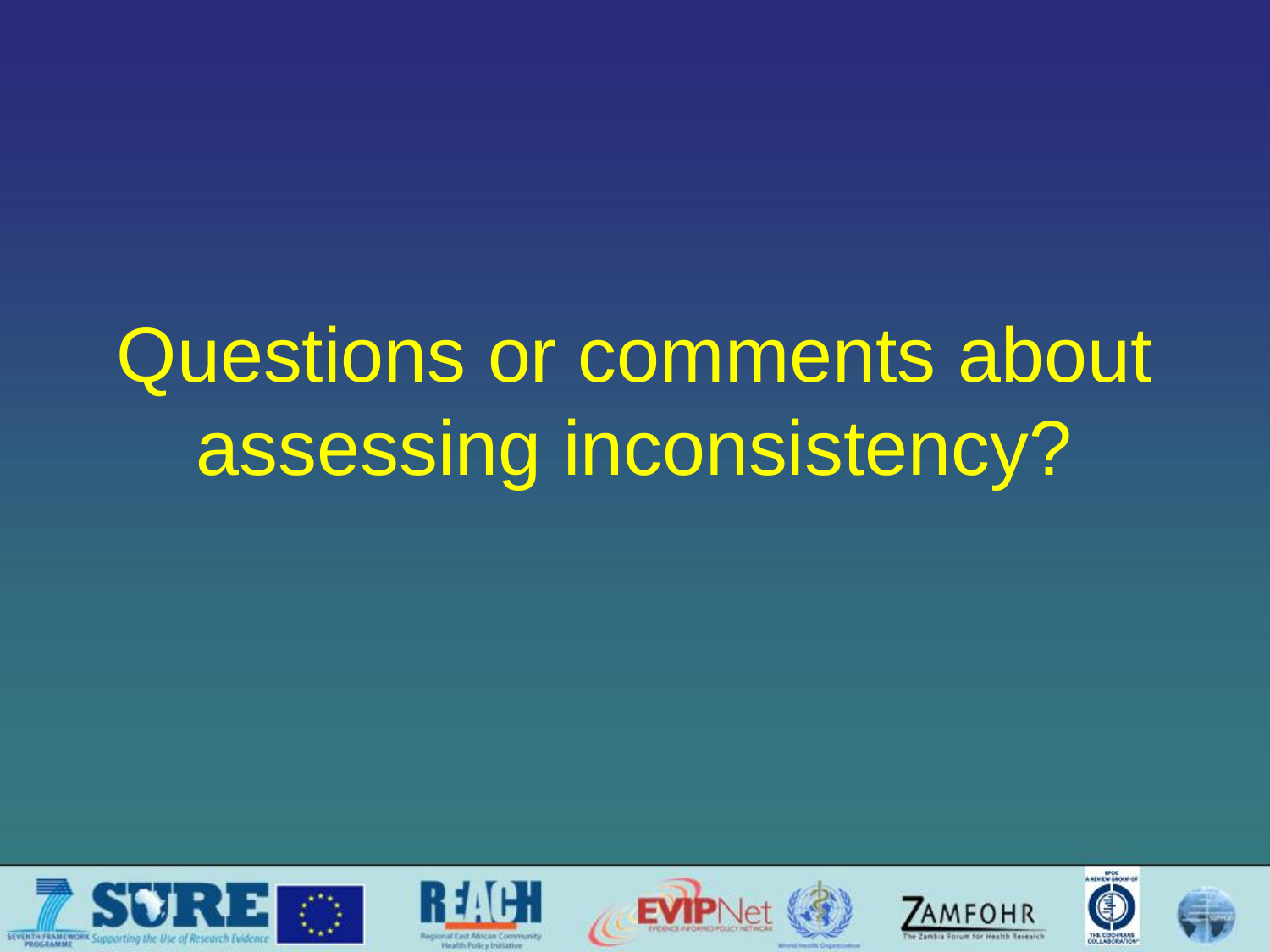

# Questions or comments about assessing inconsistency?